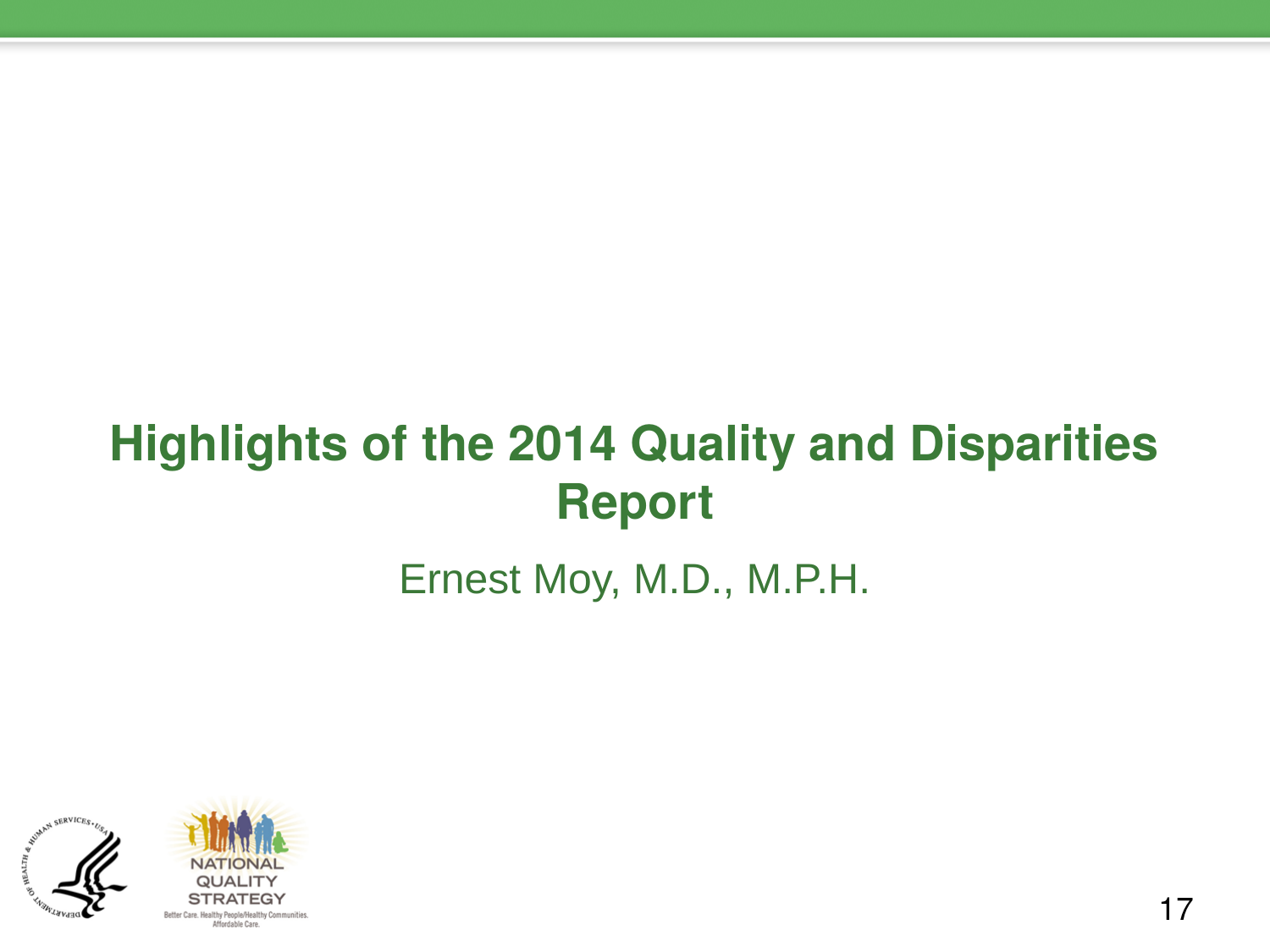

# Highlights of the 2014 Quality and Disparities Report
Ernest Moy, M.D., M.P.H.
17